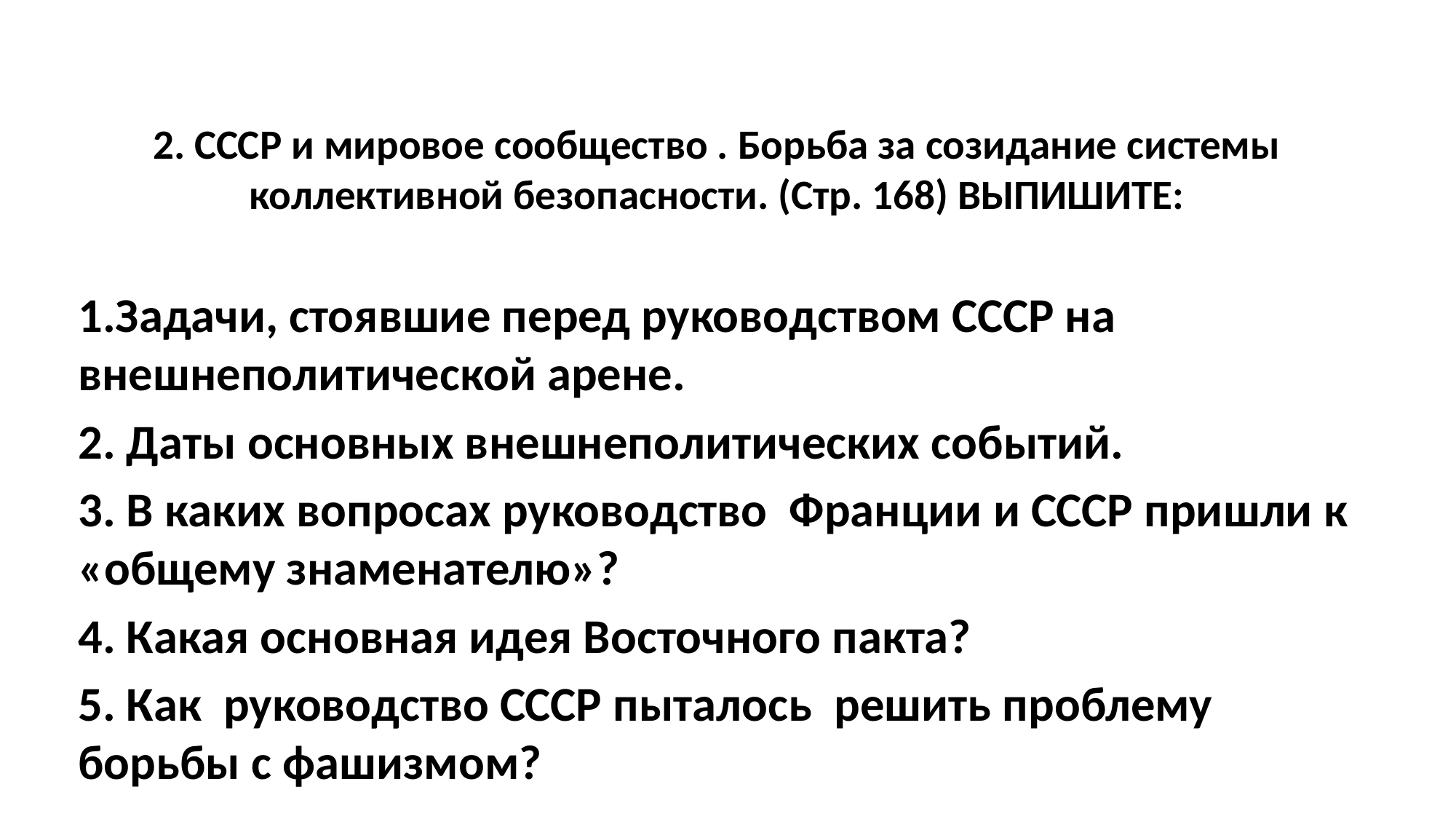

# 2. СССР и мировое сообщество . Борьба за созидание системы коллективной безопасности. (Стр. 168) ВЫПИШИТЕ:
1.Задачи, стоявшие перед руководством СССР на внешнеполитической арене.
2. Даты основных внешнеполитических событий.
3. В каких вопросах руководство  Франции и СССР пришли к «общему знаменателю»?
4. Какая основная идея Восточного пакта?
5. Как  руководство СССР пыталось  решить проблему борьбы с фашизмом?